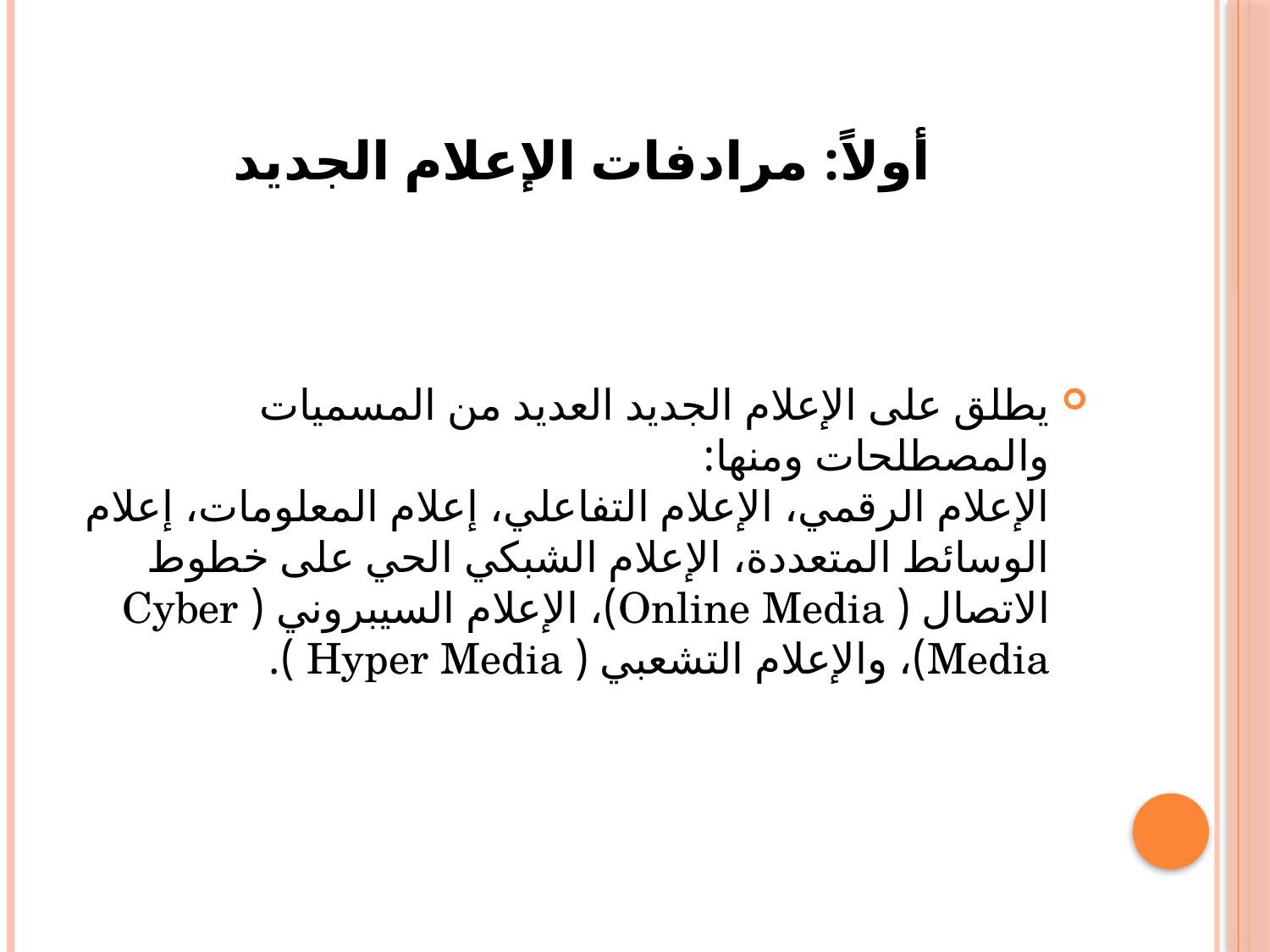

# أولاً: مرادفات الإعلام الجديد
يطلق على الإعلام الجديد العديد من المسميات والمصطلحات ومنها: 
الإعلام الرقمي، الإعلام التفاعلي، إعلام المعلومات، إعلام الوسائط المتعددة، الإعلام الشبكي الحي على خطوط الاتصال ( Online Media)، الإعلام السيبروني ( Cyber Media)، والإعلام التشعبي ( Hyper Media ).